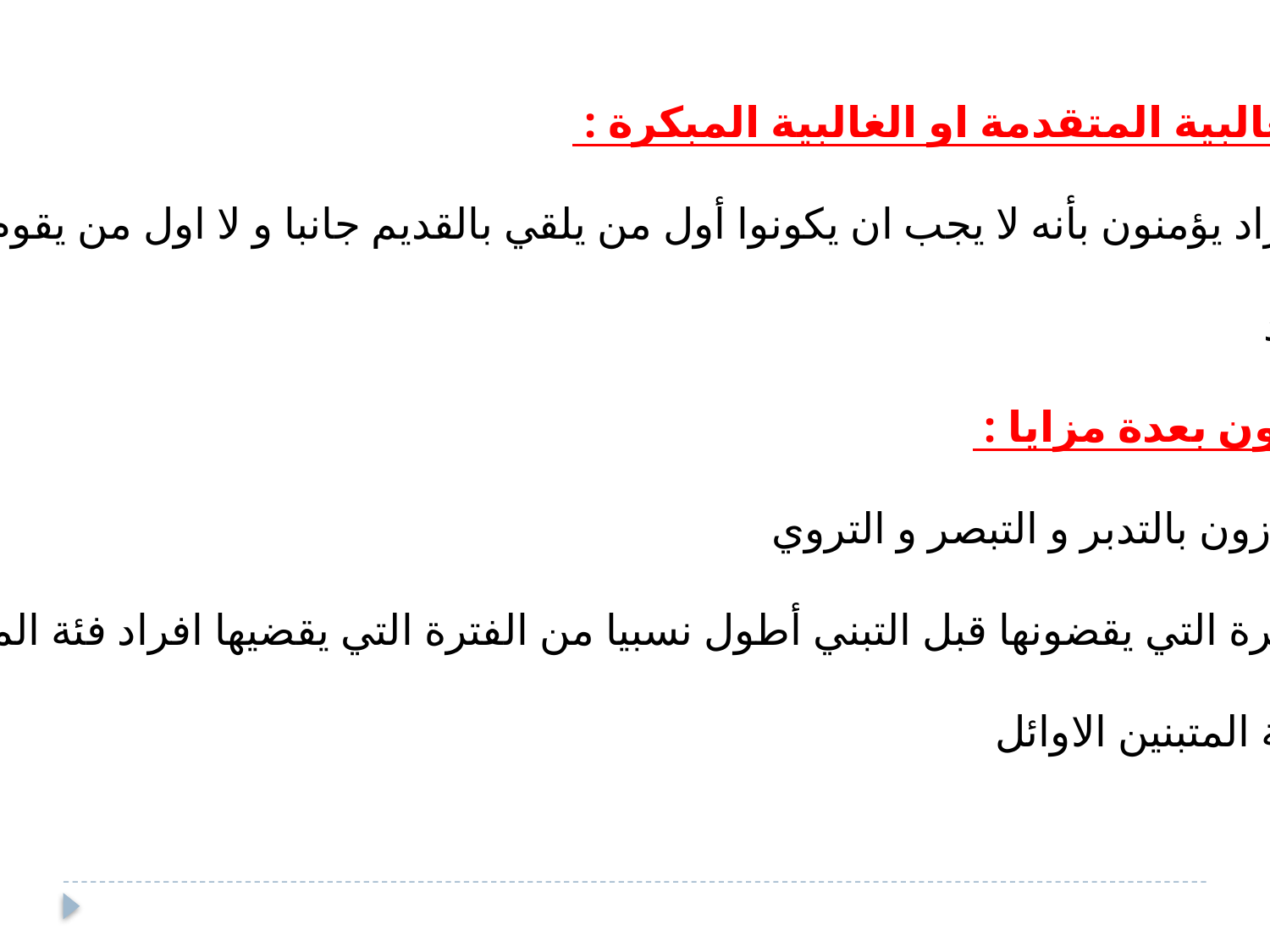

ج/ الغالبية المتقدمة او الغالبية المبكرة :

هم أفراد يؤمنون بأنه لا يجب ان يكونوا أول من يلقي بالقديم جانبا و لا اول من يقوم بتجربة

 الجديد

يمتازون بعدة مزايا :

1- يمتازون بالتدبر و التبصر و التروي

2- الفترة التي يقضونها قبل التبني أطول نسبيا من الفترة التي يقضيها افراد فئة المبتكرون

  او فئة المتبنين الاوائل